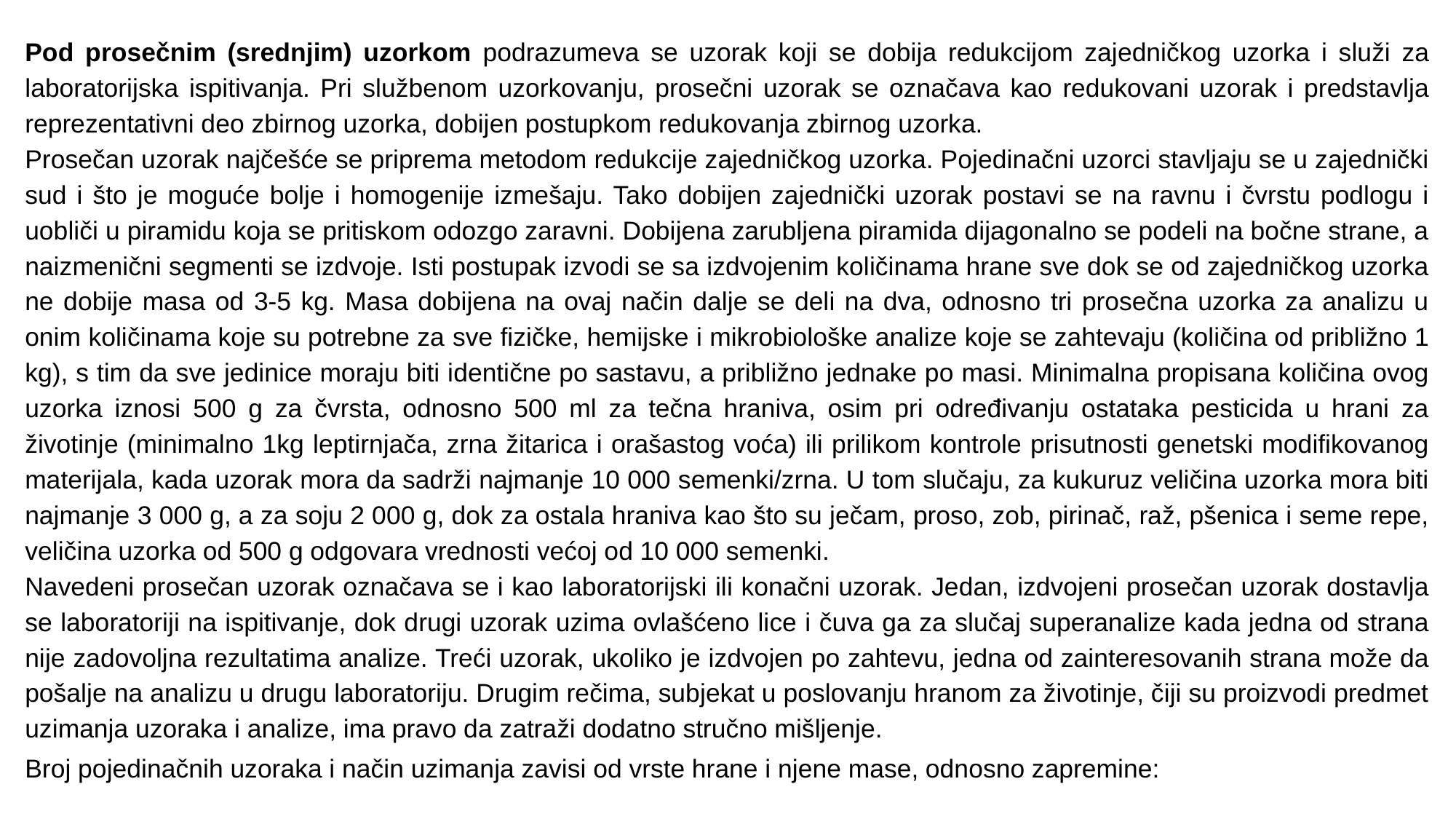

Pod prosečnim (srednjim) uzorkom podrazumeva se uzorak koji se dobija redukcijom zajedničkog uzorka i služi za laboratorijska ispitivanja. Pri službenom uzorkovanju, prosečni uzorak se označava kao redukovani uzorak i predstavlja reprezentativni deo zbirnog uzorka, dobijen postupkom redukovanja zbirnog uzorka.
Prosečan uzorak najčešće se priprema metodom redukcije zajedničkog uzorka. Pojedinačni uzorci stavljaju se u zajednički sud i što je moguće bolje i homogenije izmešaju. Tako dobijen zajednički uzorak postavi se na ravnu i čvrstu podlogu i uobliči u piramidu koja se pritiskom odozgo zaravni. Dobijena zarubljena piramida dijagonalno se podeli na bočne strane, a naizmenični segmenti se izdvoje. Isti postupak izvodi se sa izdvojenim količinama hrane sve dok se od zajedničkog uzorka ne dobije masa od 3-5 kg. Masa dobijena na ovaj način dalje se deli na dva, odnosno tri prosečna uzorka za analizu u onim količinama koje su potrebne za sve fizičke, hemijske i mikrobiološke analize koje se zahtevaju (količina od približno 1 kg), s tim da sve jedinice moraju biti identične po sastavu, a približno jednake po masi. Minimalna propisana količina ovog uzorka iznosi 500 g za čvrsta, odnosno 500 ml za tečna hraniva, osim pri određivanju ostataka pesticida u hrani za životinje (minimalno 1kg leptirnjača, zrna žitarica i orašastog voća) ili prilikom kontrole prisutnosti genetski modifikovanog materijala, kada uzorak mora da sadrži najmanje 10 000 semenki/zrna. U tom slučaju, za kukuruz veličina uzorka mora biti najmanje 3 000 g, a za soju 2 000 g, dok za ostala hraniva kao što su ječam, proso, zob, pirinač, raž, pšenica i seme repe, veličina uzorka od 500 g odgovara vrednosti većoj od 10 000 semenki.
Navedeni prosečan uzorak označava se i kao laboratorijski ili konačni uzorak. Jedan, izdvojeni prosečan uzorak dostavlja se laboratoriji na ispitivanje, dok drugi uzorak uzima ovlašćeno lice i čuva ga za slučaj superanalize kada jedna od strana nije zadovoljna rezultatima analize. Treći uzorak, ukoliko je izdvojen po zahtevu, jedna od zainteresovanih strana može da pošalje na analizu u drugu laboratoriju. Drugim rečima, subjekat u poslovanju hranom za životinje, čiji su proizvodi predmet uzimanja uzoraka i analize, ima pravo da zatraži dodatno stručno mišljenje.
Broj pojedinačnih uzoraka i način uzimanja zavisi od vrste hrane i njene mase, odnosno zapremine: